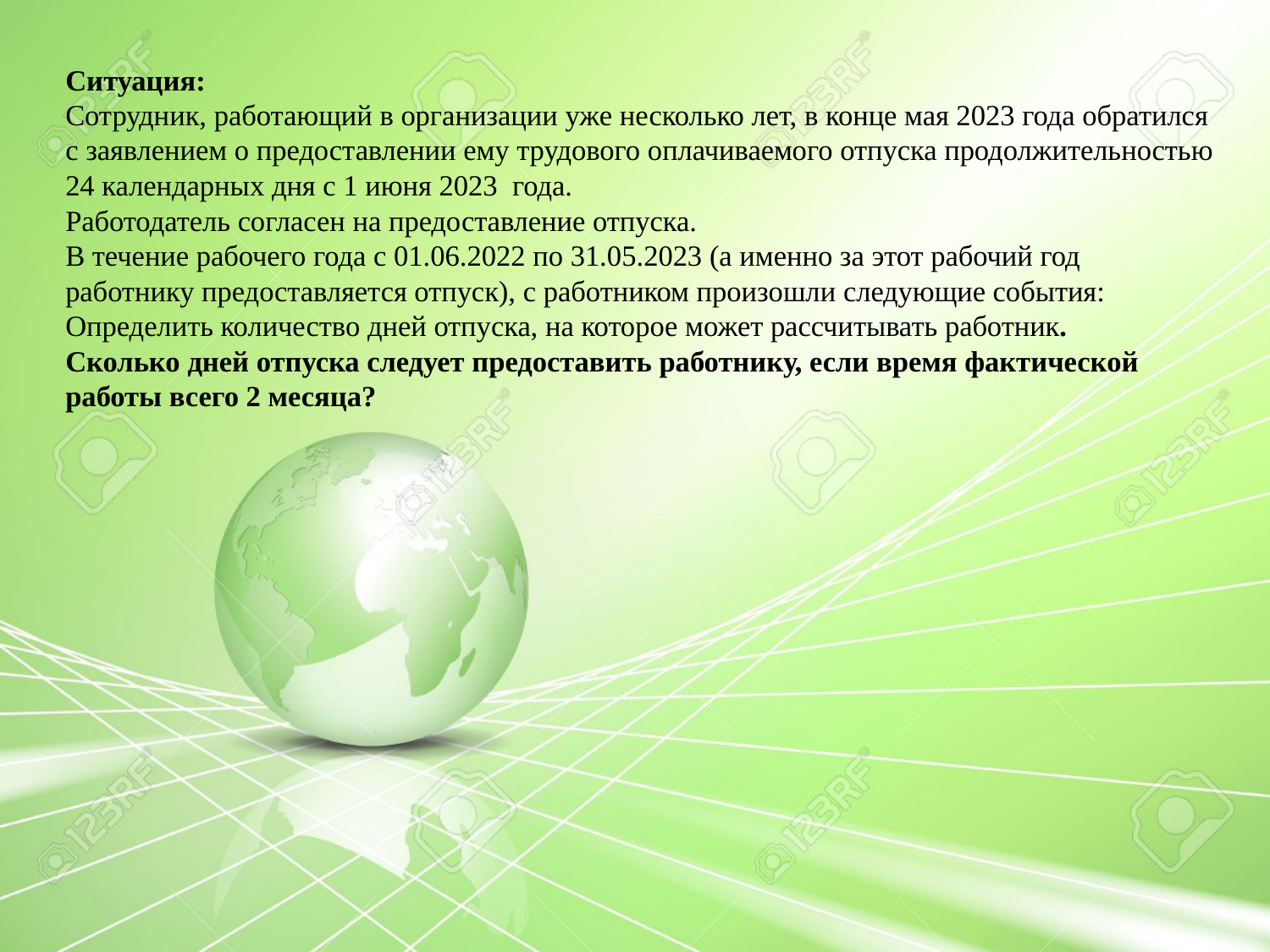

Ситуация:
Сотрудник, работающий в организации уже несколько лет, в конце мая 2023 года обратился с заявлением о предоставлении ему трудового оплачиваемого отпуска продолжительностью 24 календарных дня с 1 июня 2023  года.
Работодатель согласен на предоставление отпуска.
В течение рабочего года с 01.06.2022 по 31.05.2023 (а именно за этот рабочий год работнику предоставляется отпуск), с работником произошли следующие события:
Определить количество дней отпуска, на которое может рассчитывать работник.
Сколько дней отпуска следует предоставить работнику, если время фактической работы всего 2 месяца?